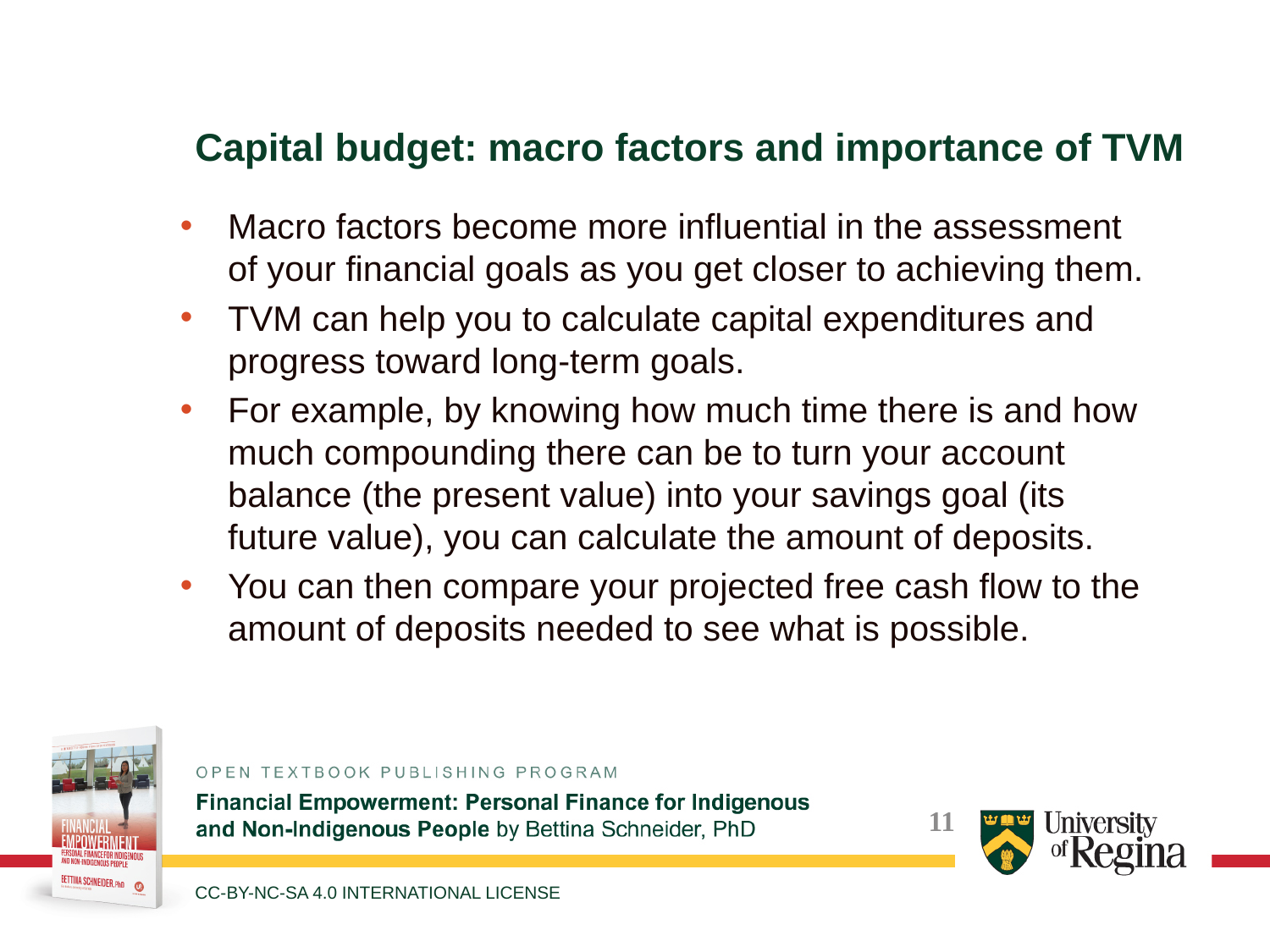

Capital budget: macro factors and importance of TVM
Macro factors become more influential in the assessment of your financial goals as you get closer to achieving them.
TVM can help you to calculate capital expenditures and progress toward long-term goals.
For example, by knowing how much time there is and how much compounding there can be to turn your account balance (the present value) into your savings goal (its future value), you can calculate the amount of deposits.
You can then compare your projected free cash flow to the amount of deposits needed to see what is possible.

CC-BY-NC-SA 4.0 INTERNATIONAL LICENSE